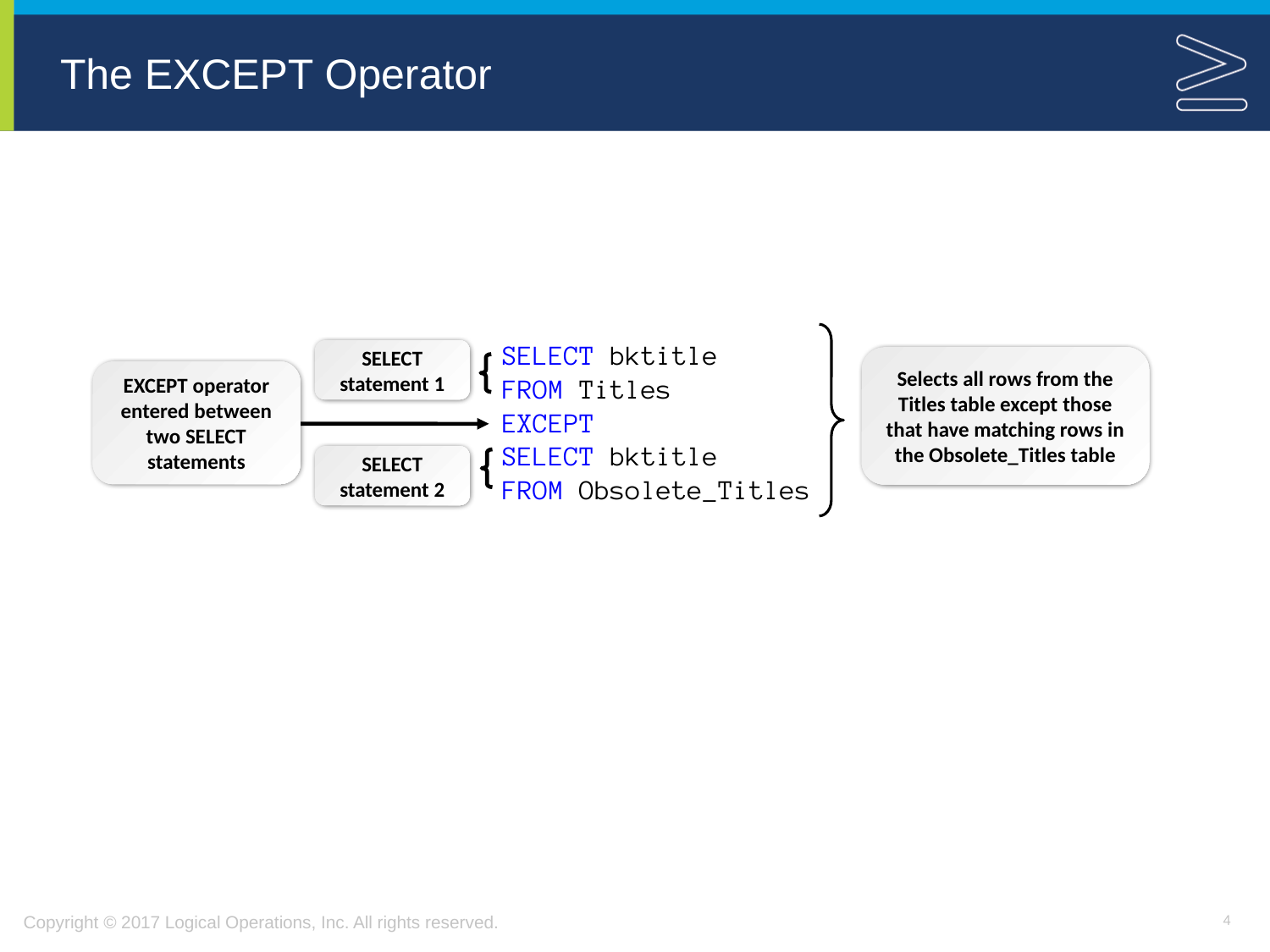

# The EXCEPT Operator

SELECT bktitle
FROM Titles
EXCEPT
SELECT bktitle
FROM Obsolete_Titles
SELECT statement 1
Selects all rows from the Titles table except those that have matching rows in the Obsolete_Titles table

EXCEPT operator entered between two SELECT statements

SELECT statement 2

4